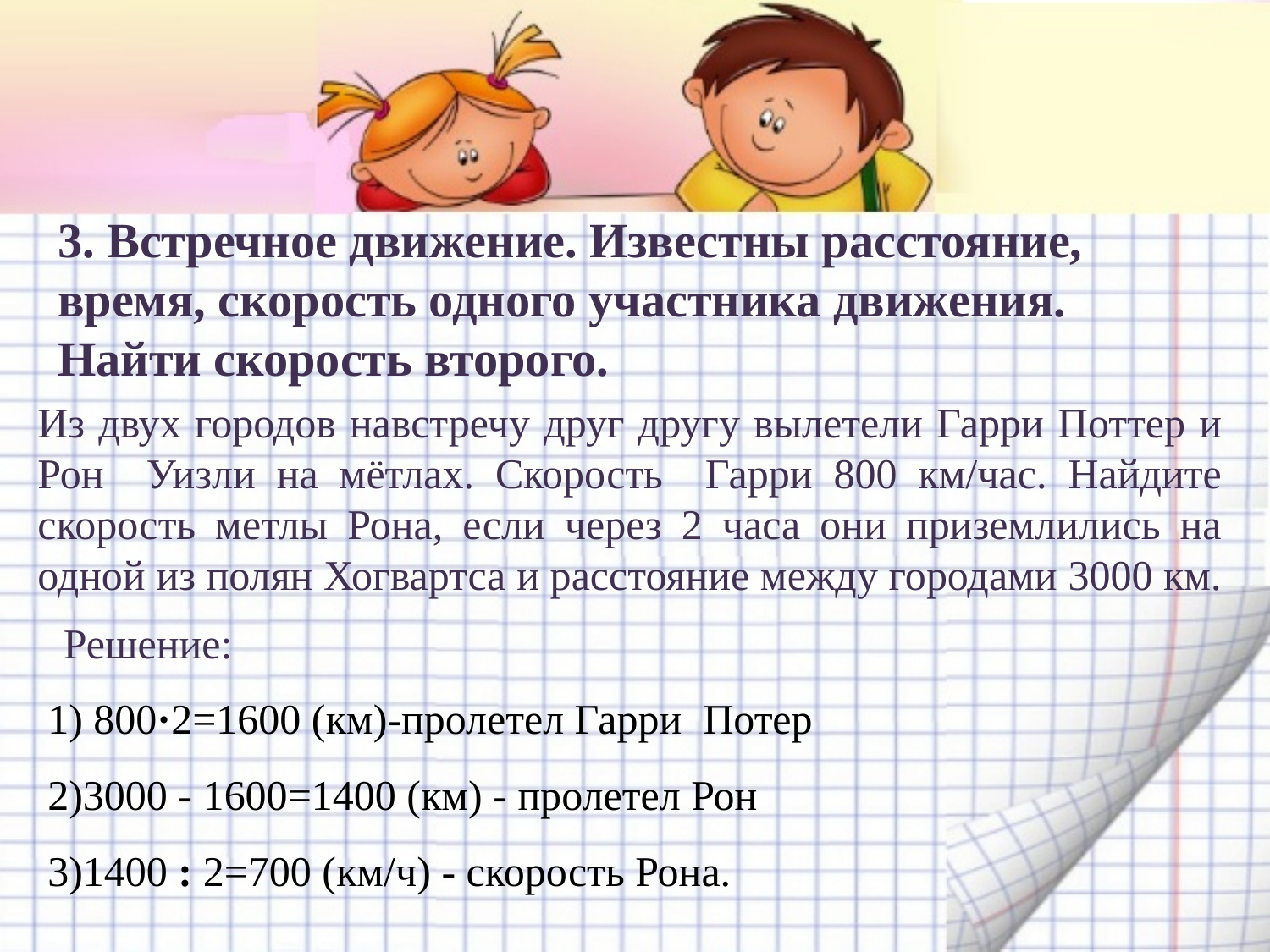

3. Встречное движение. Известны расстояние, время, скорость одного участника движения. Найти скорость второго.

Из двух городов навстречу друг другу вылетели Гарри Поттер и Рон  Уизли на мётлах. Скорость  Гарри 800 км/час. Найдите скорость метлы Рона, если через 2 часа они приземлились на одной из полян Хогвартса и расстояние между городами 3000 км.
Решение:
1) 800·2=1600 (км)-пролетел Гарри  Потер
2)3000 - 1600=1400 (км) - пролетел Рон
3)1400 : 2=700 (км/ч) - скорость Рона.